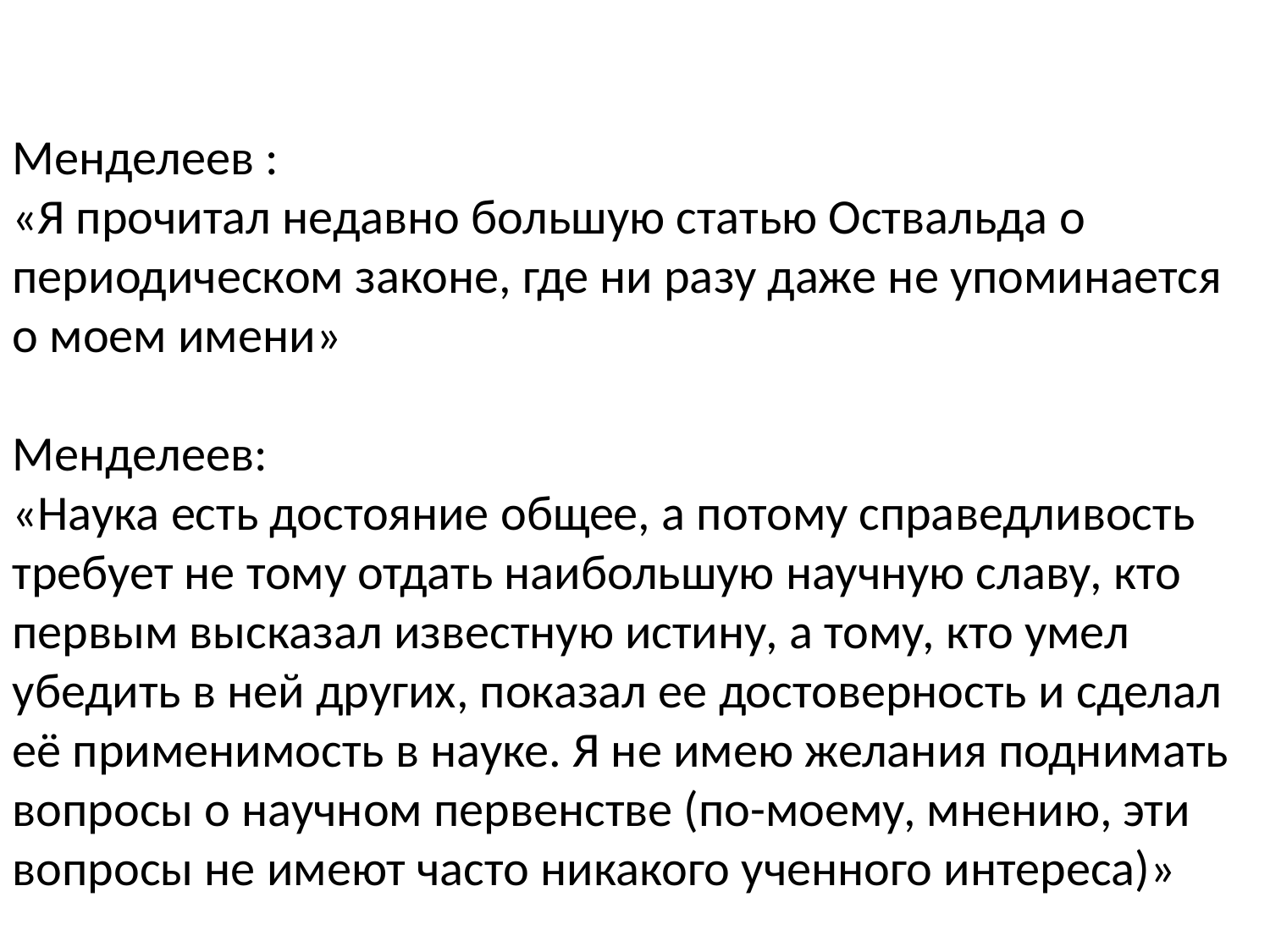

Менделеев :
«Я прочитал недавно большую статью Оствальда о периодическом законе, где ни разу даже не упоминается о моем имени»

Менделеев:
«Наука есть достояние общее, а потому справедливость требует не тому отдать наибольшую научную славу, кто первым высказал известную истину, а тому, кто умел убедить в ней других, показал ее достоверность и сделал её применимость в науке. Я не имею желания поднимать вопросы о научном первенстве (по-моему, мнению, эти вопросы не имеют часто никакого ученного интереса)»